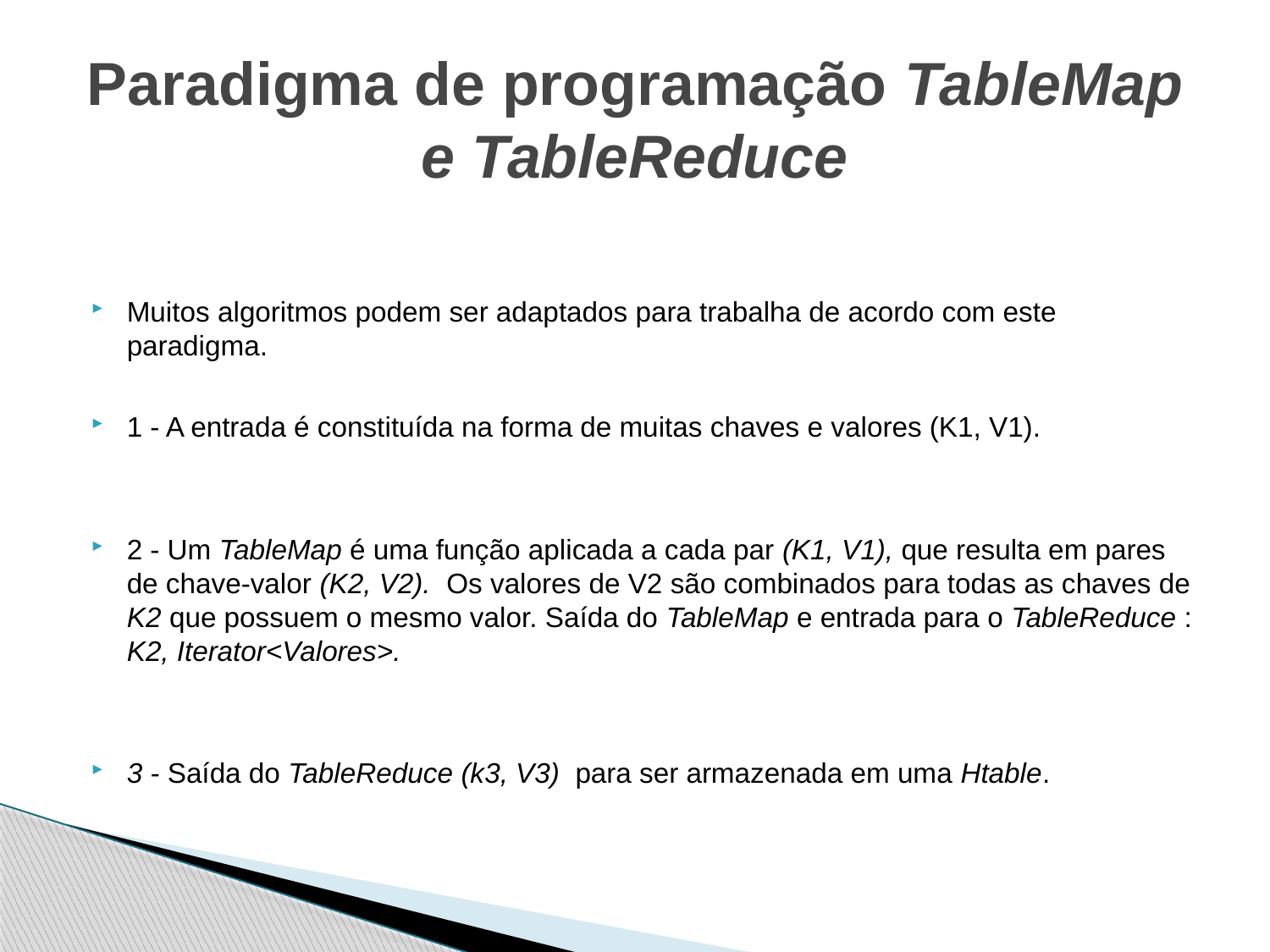

# Paradigma de programação TableMap e TableReduce

Muitos algoritmos podem ser adaptados para trabalha de acordo com este paradigma.

1 - A entrada é constituída na forma de muitas chaves e valores (K1, V1).

2 - Um TableMap é uma função aplicada a cada par (K1, V1), que resulta em pares de chave-valor (K2, V2).  Os valores de V2 são combinados para todas as chaves de K2 que possuem o mesmo valor. Saída do TableMap e entrada para o TableReduce : K2, Iterator<Valores>.

3 - Saída do TableReduce (k3, V3)  para ser armazenada em uma Htable.